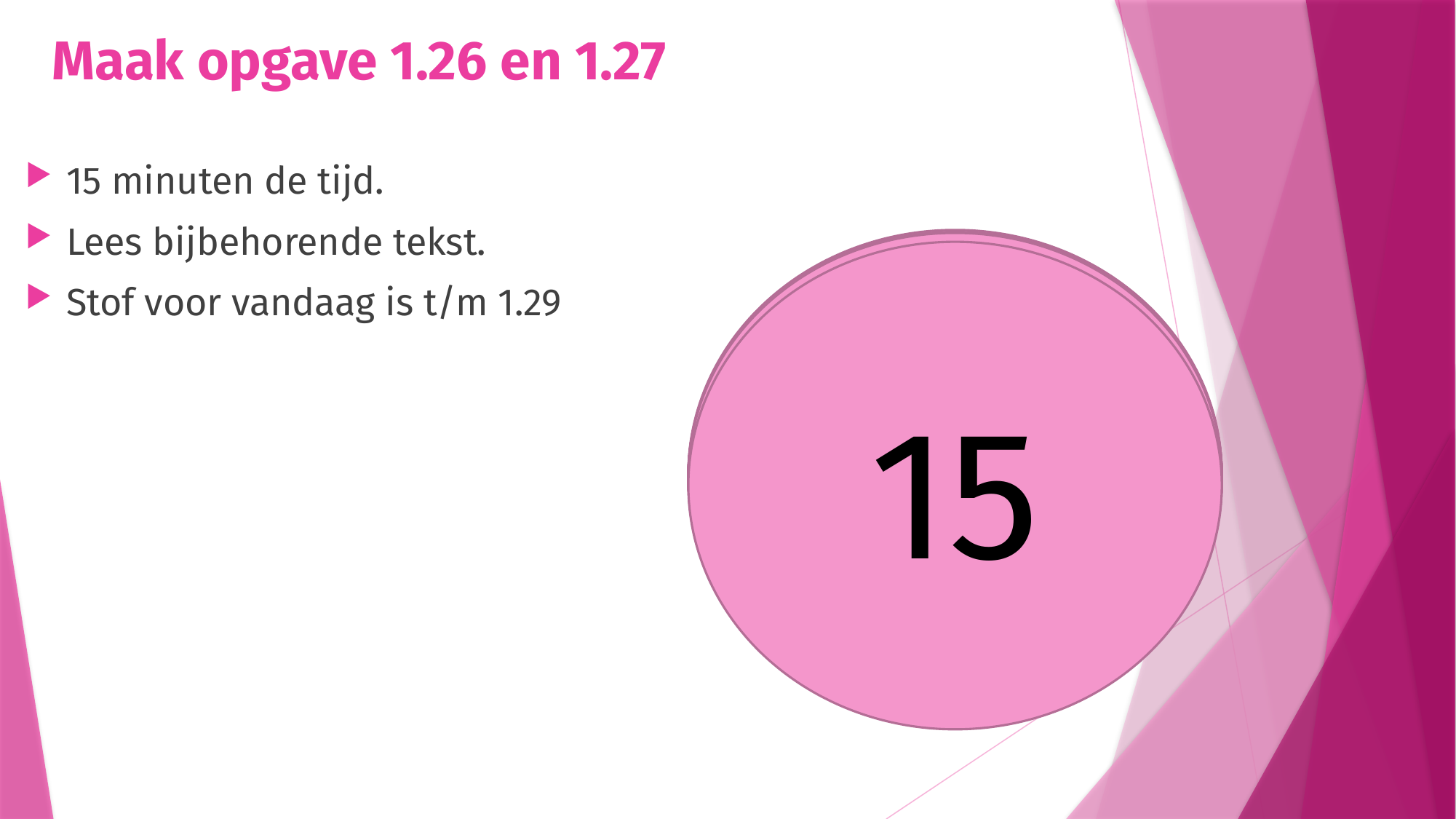

# Maak opgave 1.26 en 1.27
15 minuten de tijd.
Lees bijbehorende tekst.
Stof voor vandaag is t/m 1.29
10
11
9
8
14
5
6
7
4
3
1
2
13
12
15